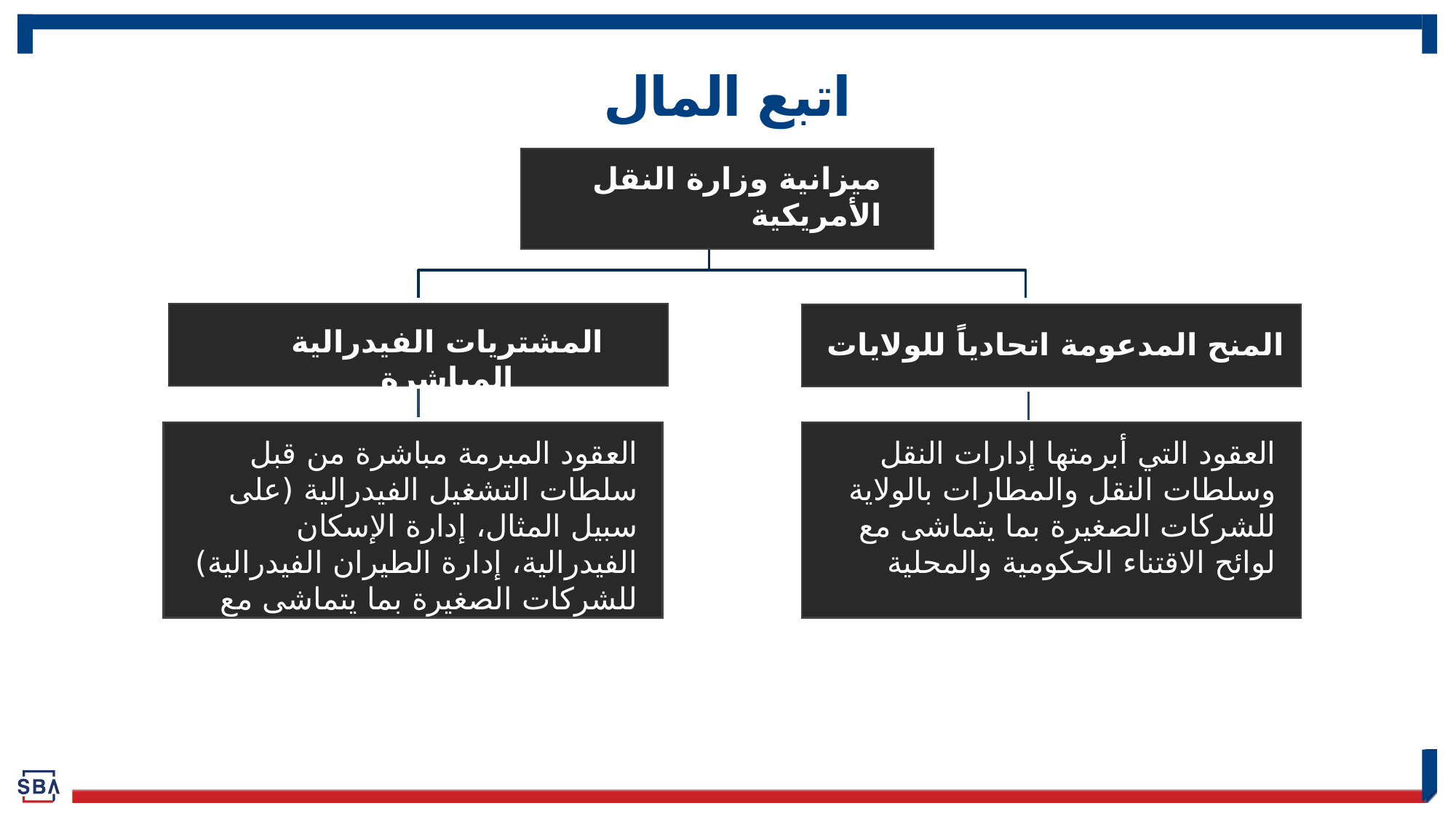

# اتبع المال

ميزانية وزارة النقل الأمريكية

المشتريات الفيدرالية المباشرة
المنح المدعومة اتحادياً للولايات

العقود المبرمة مباشرة من قبل سلطات التشغيل الفيدرالية (على سبيل المثال، إدارة الإسكان الفيدرالية، إدارة الطيران الفيدرالية) للشركات الصغيرة بما يتماشى مع لوائح الاقتناء الفيدرالية

العقود التي أبرمتها إدارات النقل وسلطات النقل والمطارات بالولاية للشركات الصغيرة بما يتماشى مع لوائح الاقتناء الحكومية والمحلية